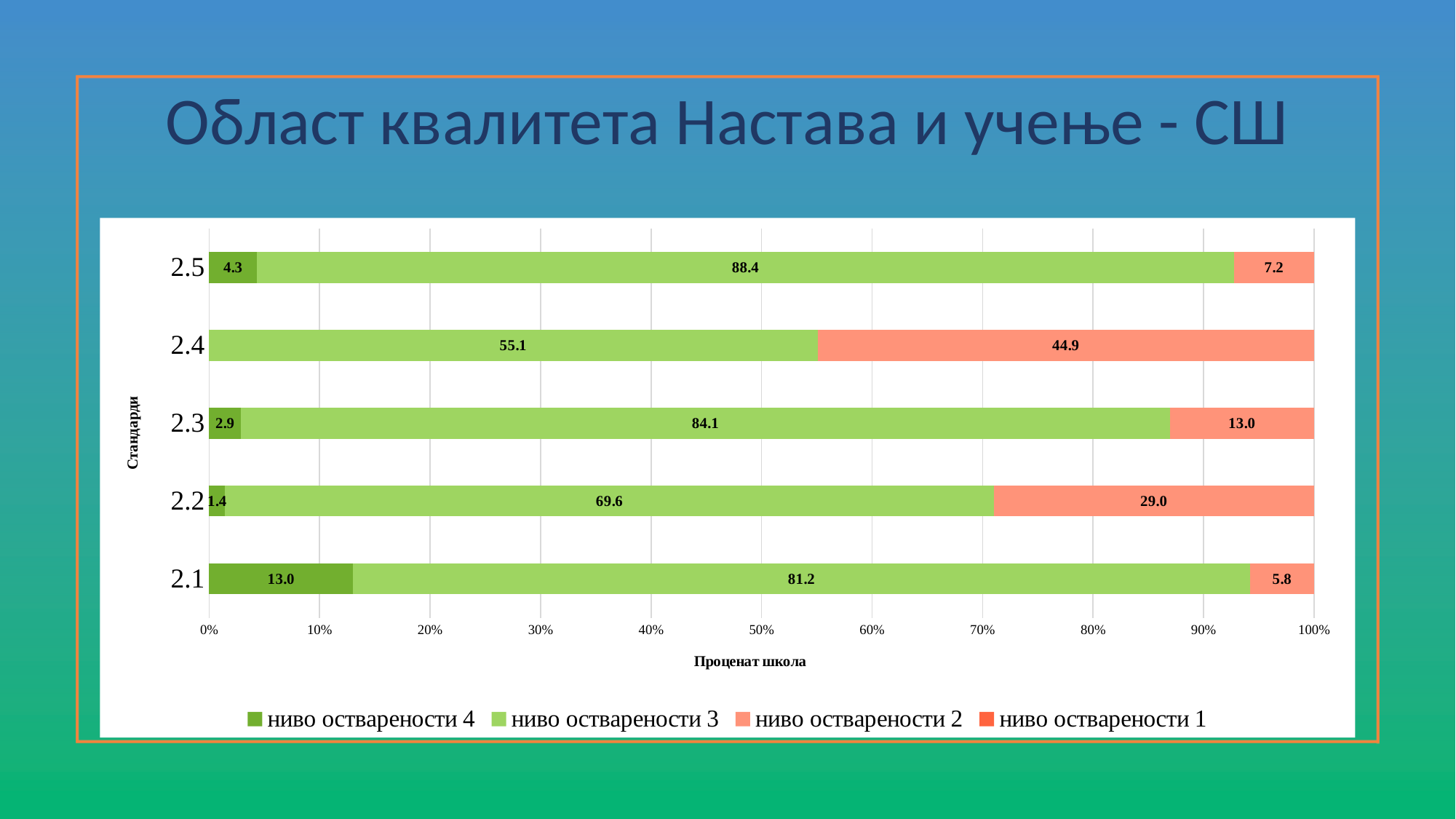

# Област квалитета Настава и учење - СШ

### Chart

| Category | ниво остварености 4 | ниво остварености 3 | ниво остварености 2 | ниво остварености 1 |
|---|---|---|---|---|
| 2.1 | 13.043478260869565 | 81.15942028985508 | 5.797101449275362 | 0.0 |
| 2.2000000000000002 | 1.4492753623188406 | 69.56521739130434 | 28.985507246376812 | 0.0 |
| 2.2999999999999998 | 2.898550724637681 | 84.05797101449275 | 13.043478260869565 | 0.0 |
| 2.4 | 0.0 | 55.072463768115945 | 44.927536231884055 | 0.0 |
| 2.5 | 4.3478260869565215 | 88.40579710144928 | 7.246376811594203 | 0.0 |